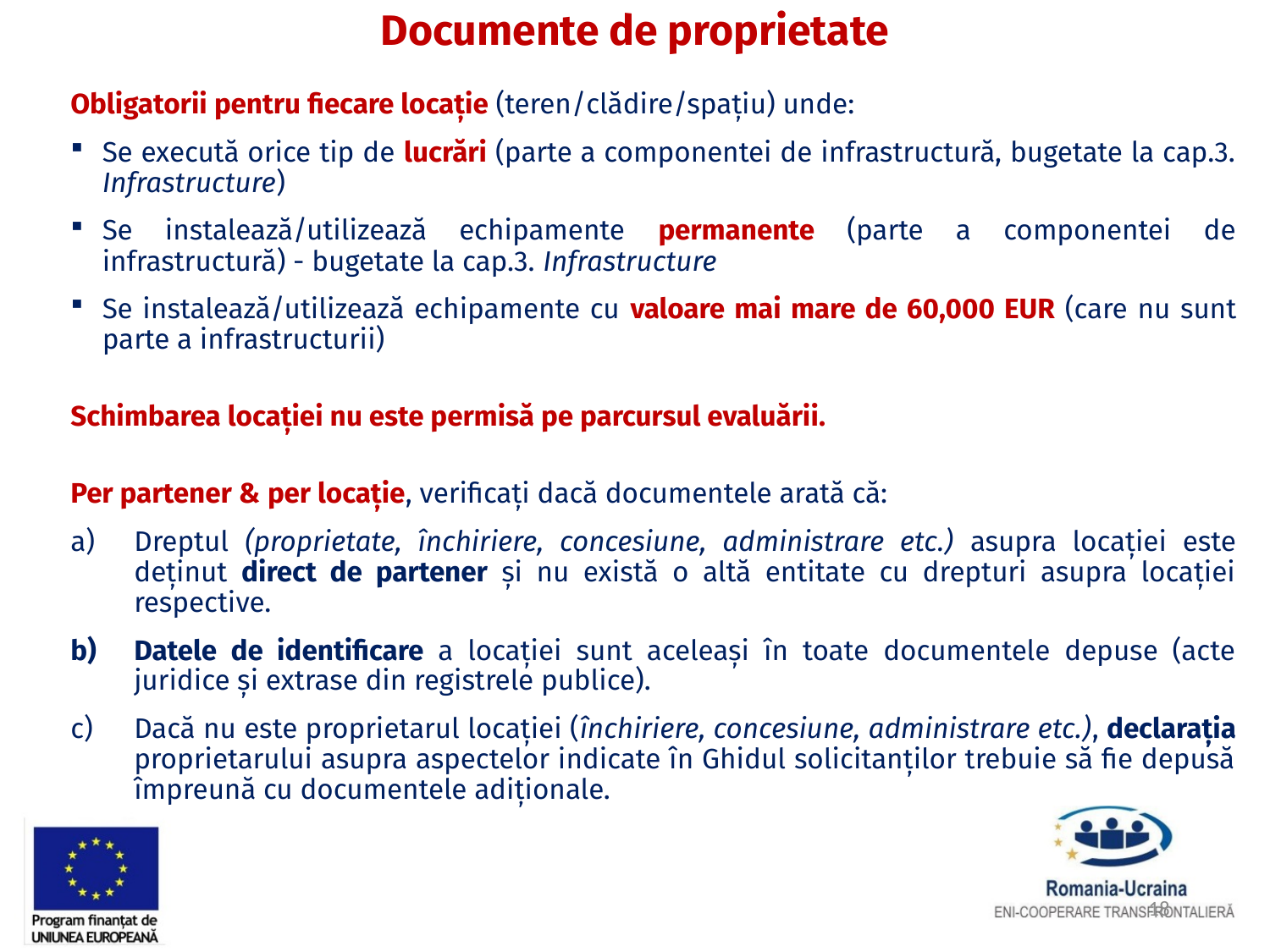

# Documente de proprietate
Obligatorii pentru fiecare locație (teren/clădire/spațiu) unde:
Se execută orice tip de lucrări (parte a componentei de infrastructură, bugetate la cap.3. Infrastructure)
Se instalează/utilizează echipamente permanente (parte a componentei de infrastructură) - bugetate la cap.3. Infrastructure
Se instalează/utilizează echipamente cu valoare mai mare de 60,000 EUR (care nu sunt parte a infrastructurii)

Schimbarea locației nu este permisă pe parcursul evaluării.

Per partener & per locație, verificați dacă documentele arată că:
Dreptul (proprietate, închiriere, concesiune, administrare etc.) asupra locației este deținut direct de partener și nu există o altă entitate cu drepturi asupra locației respective.
Datele de identificare a locației sunt aceleași în toate documentele depuse (acte juridice și extrase din registrele publice).
Dacă nu este proprietarul locației (închiriere, concesiune, administrare etc.), declarația proprietarului asupra aspectelor indicate în Ghidul solicitanților trebuie să fie depusă împreună cu documentele adiționale.

18